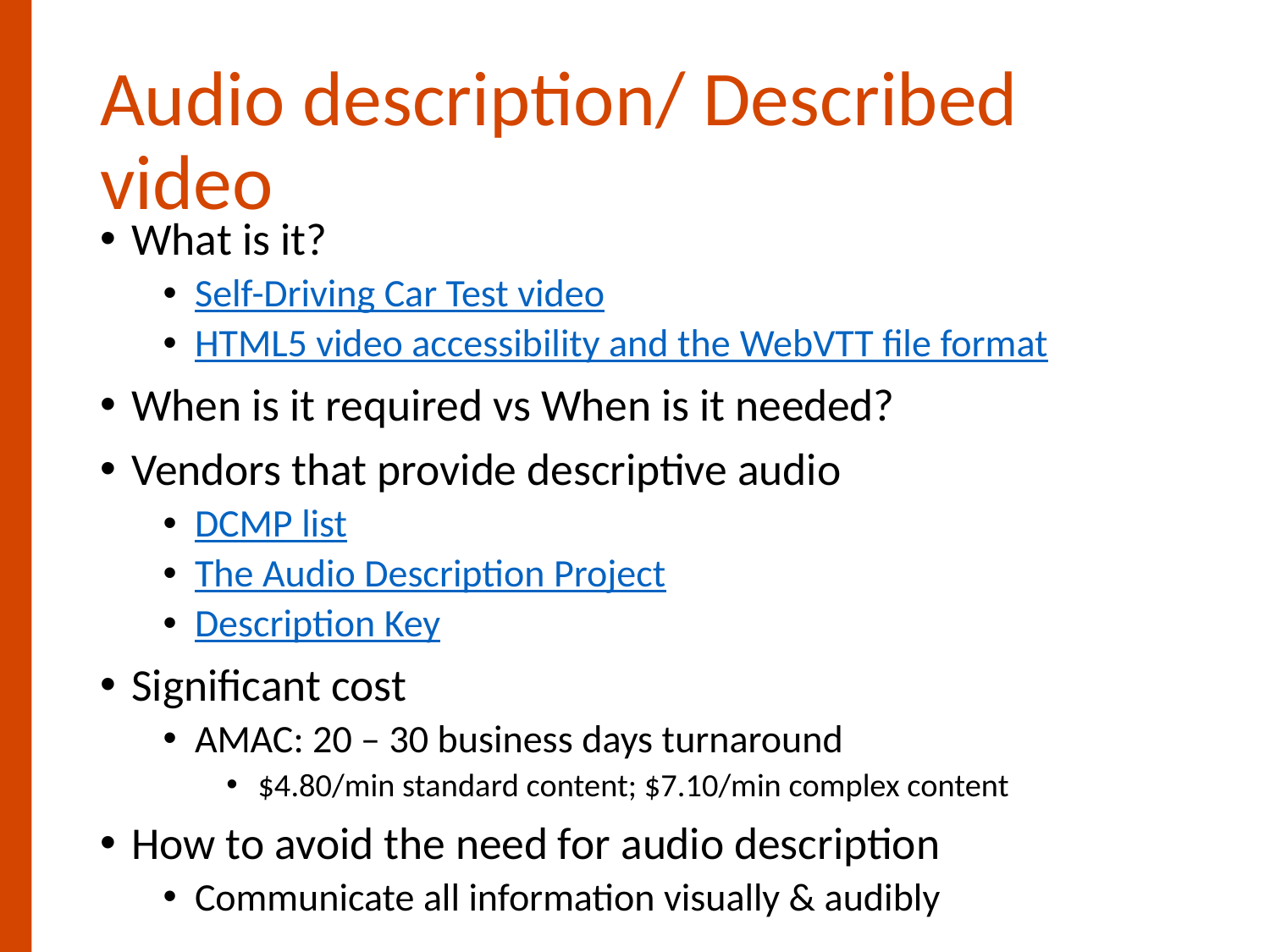

# Audio description/ Described video
What is it?
Self-Driving Car Test video
HTML5 video accessibility and the WebVTT file format
When is it required vs When is it needed?
Vendors that provide descriptive audio
DCMP list
The Audio Description Project
Description Key
Significant cost
AMAC: 20 – 30 business days turnaround
$4.80/min standard content; $7.10/min complex content
How to avoid the need for audio description
Communicate all information visually & audibly